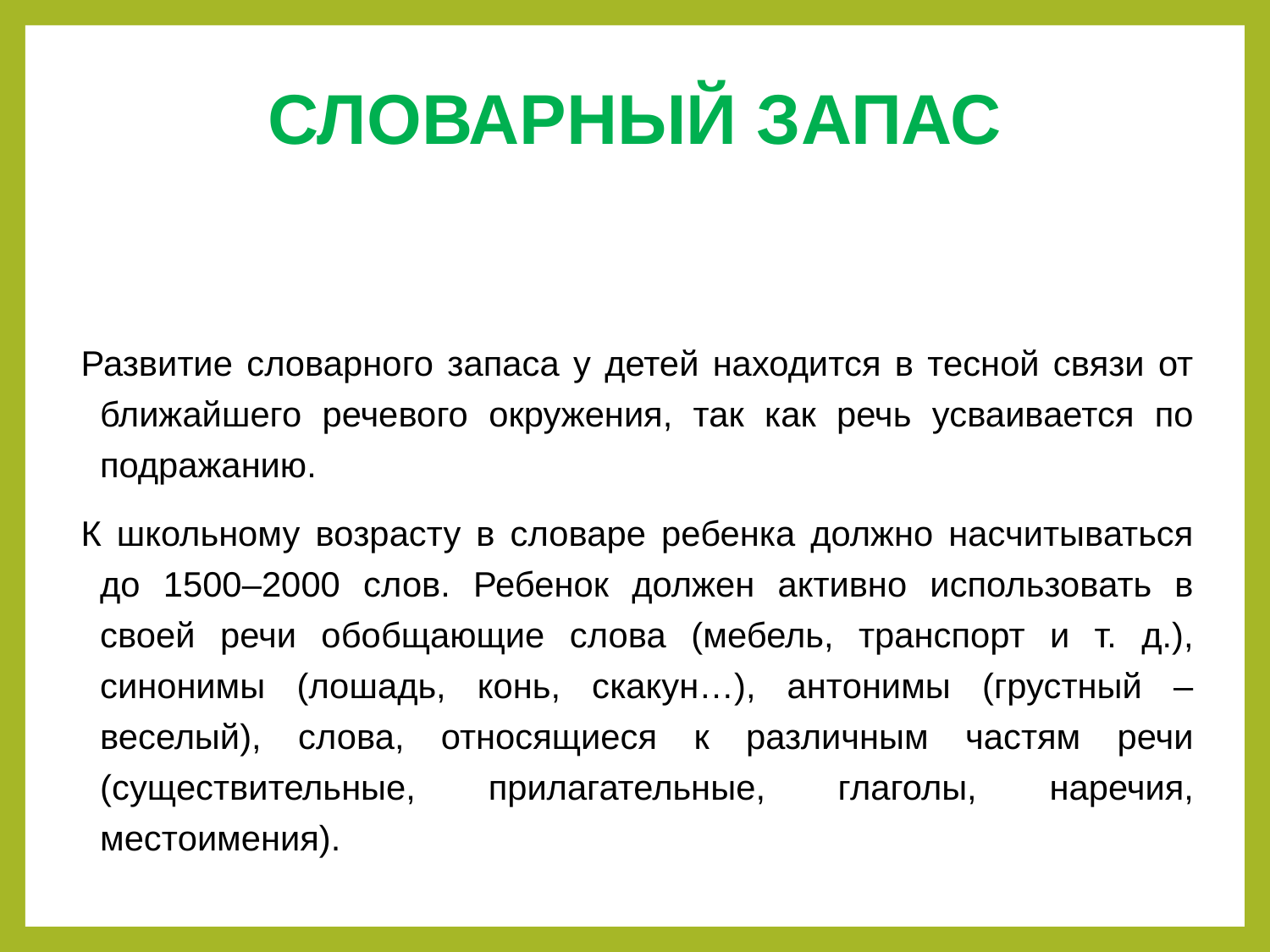

# СЛОВАРНЫЙ ЗАПАС
Развитие словарного запаса у детей находится в тесной связи от ближайшего речевого окружения, так как речь усваивается по подражанию.
К школьному возрасту в словаре ребенка должно насчитываться до 1500–2000 слов. Ребенок должен активно использовать в своей речи обобщающие слова (мебель, транспорт и т. д.), синонимы (лошадь, конь, скакун…), антонимы (грустный – веселый), слова, относящиеся к различным частям речи (существительные, прилагательные, глаголы, наречия, местоимения).